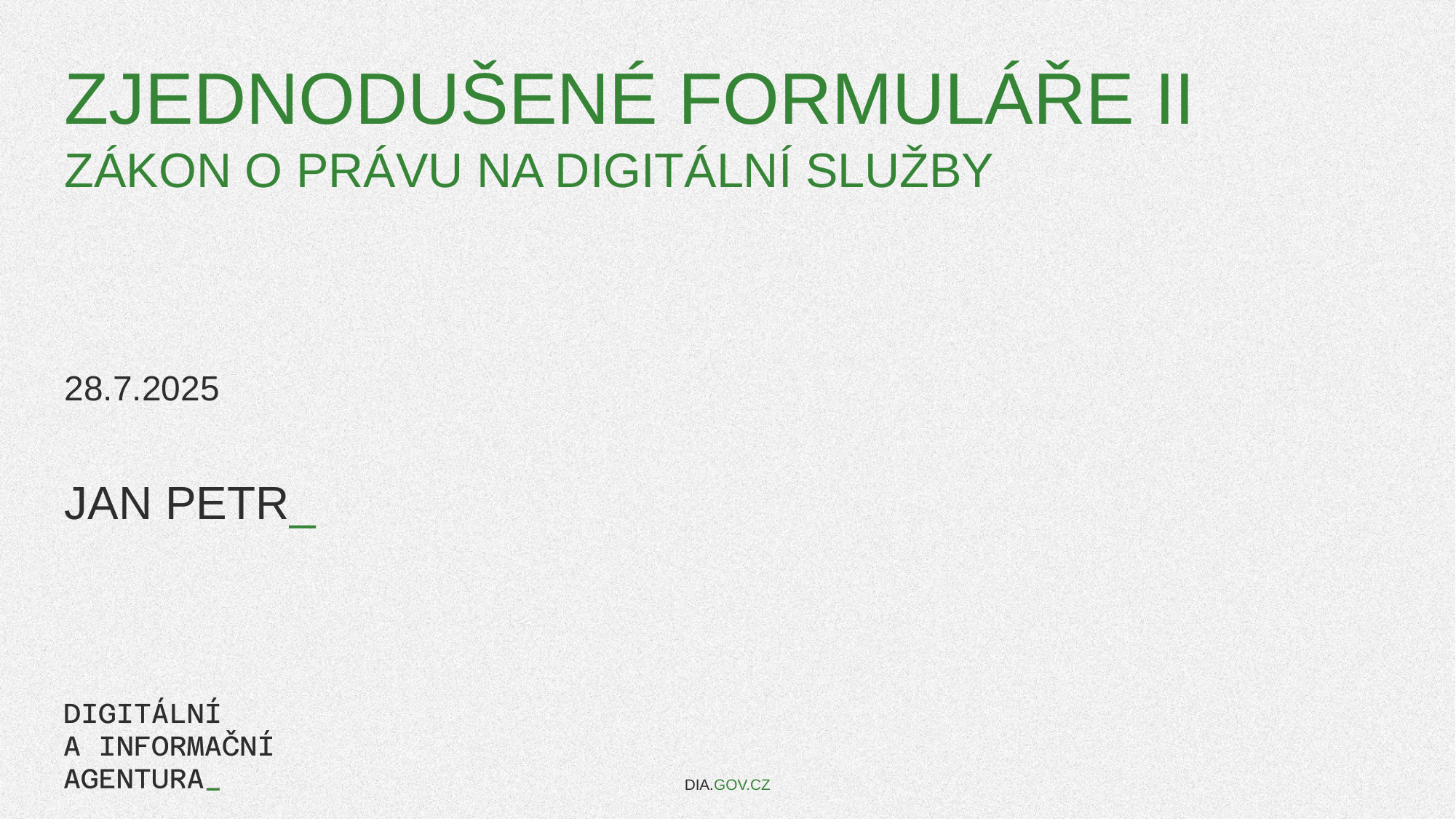

# Zjednodušené formuláře II Zákon o právu na digitální služby
28.7.2025

JAN PETR_
DIA.GOV.CZ